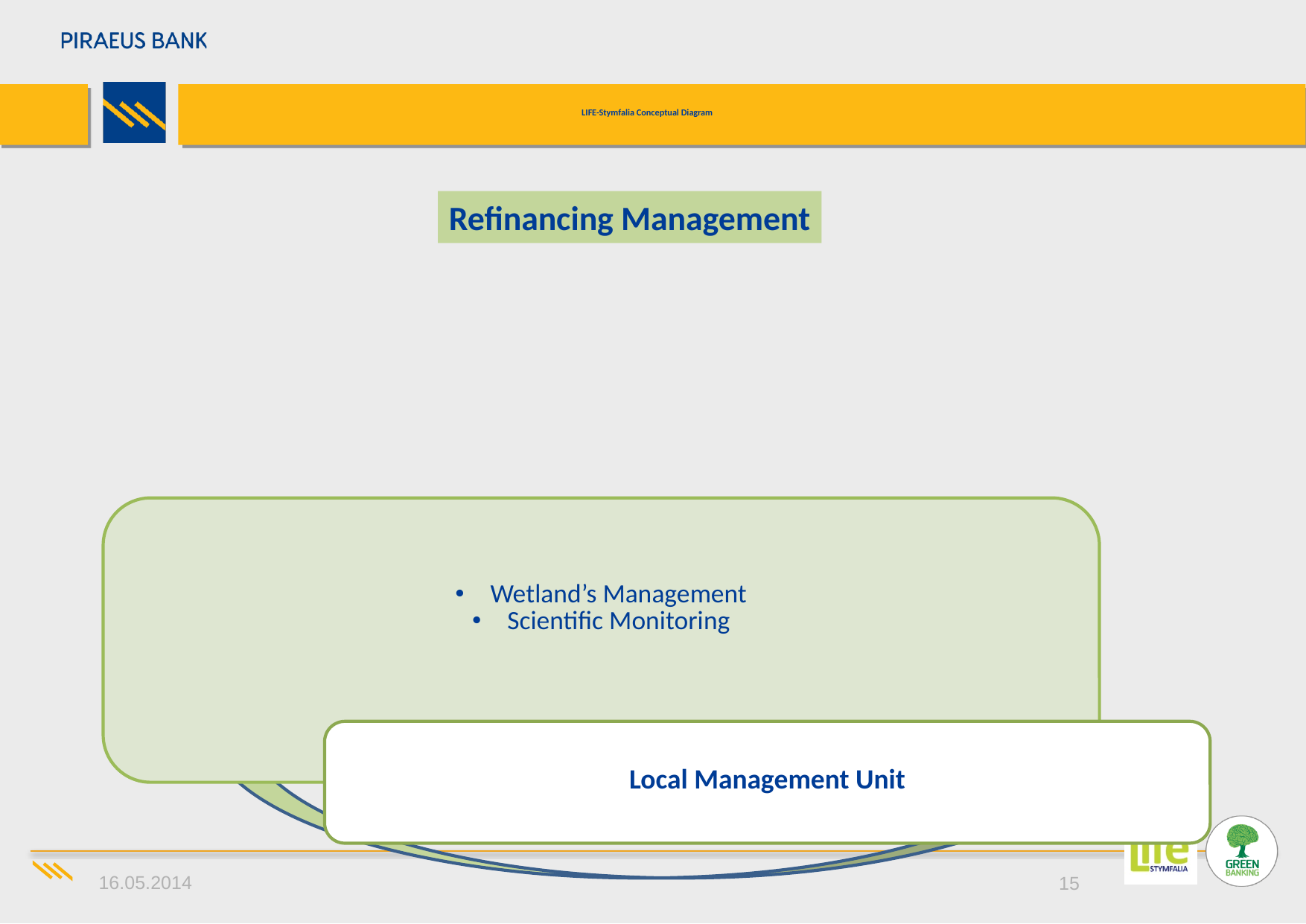

# LIFE-Stymfalia Conceptual Diagram
Refinancing Management
Local Management Unit
Wetland’s Management
Scientific Monitoring

16.05.2014
15